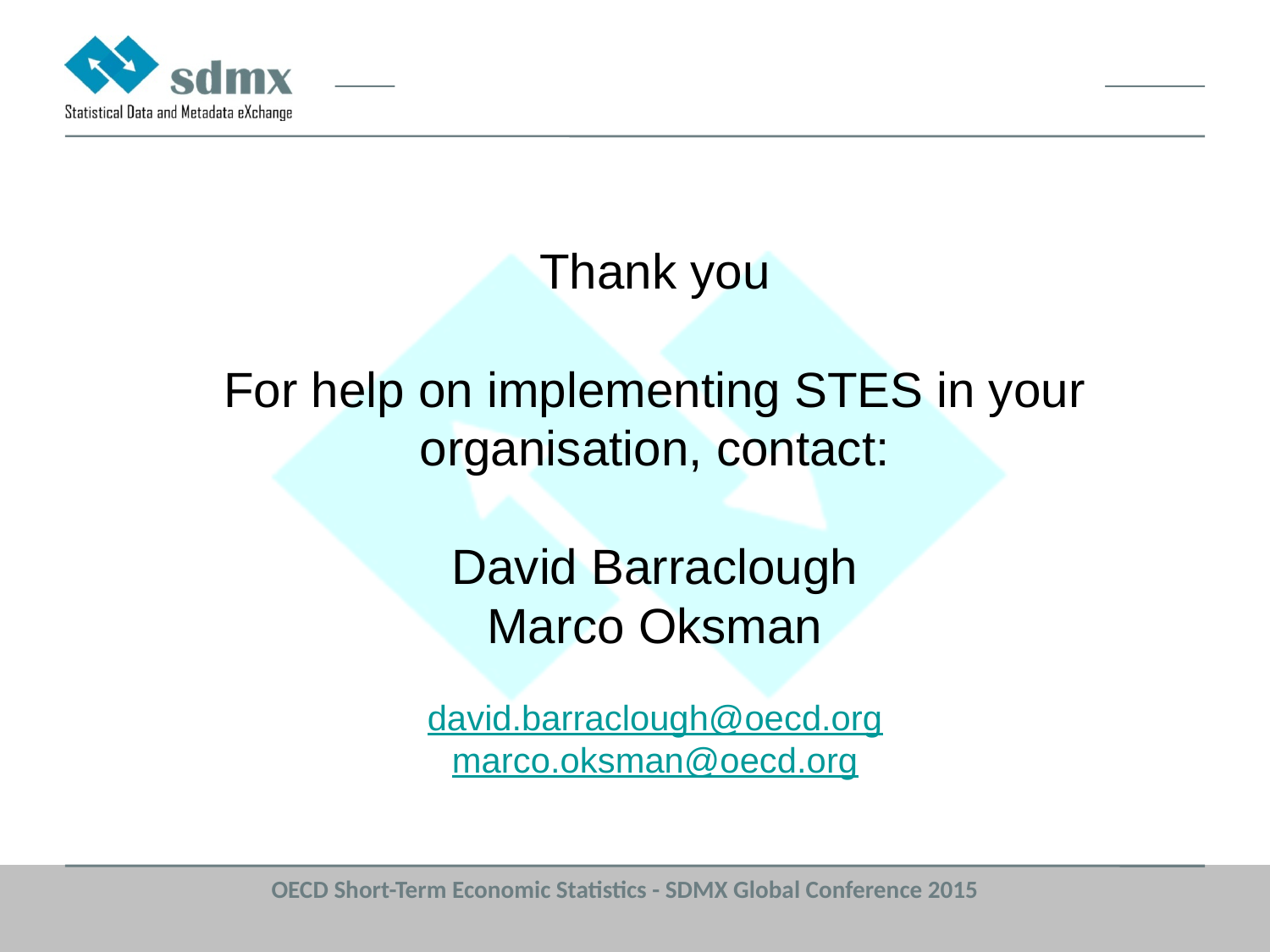

Thank you

For help on implementing STES in your organisation, contact:

David Barraclough
Marco Oksman

david.barraclough@oecd.org
marco.oksman@oecd.org
OECD Short-Term Economic Statistics - SDMX Global Conference 2015